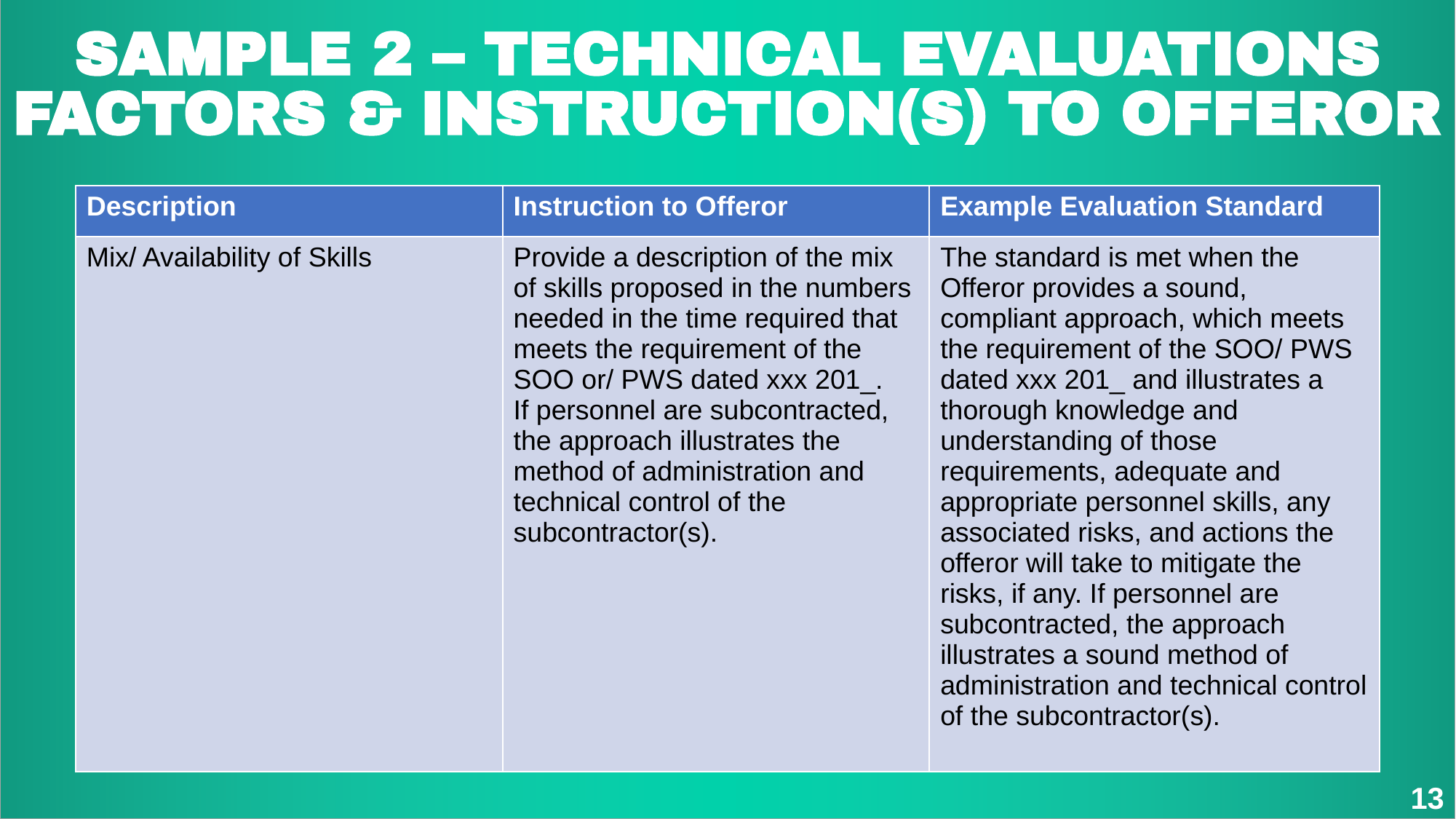

SAMPLE 2 – TECHNICAL EVALUATIONS FACTORS & INSTRUCTION(S) TO OFFEROR
| Description | Instruction to Offeror | Example Evaluation Standard |
| --- | --- | --- |
| Mix/ Availability of Skills | Provide a description of the mix of skills proposed in the numbers needed in the time required that meets the requirement of the SOO or/ PWS dated xxx 201\_. If personnel are subcontracted, the approach illustrates the method of administration and technical control of the subcontractor(s). | The standard is met when the Offeror provides a sound, compliant approach, which meets the requirement of the SOO/ PWS dated xxx 201\_ and illustrates a thorough knowledge and understanding of those requirements, adequate and appropriate personnel skills, any associated risks, and actions the offeror will take to mitigate the risks, if any. If personnel are subcontracted, the approach illustrates a sound method of administration and technical control of the subcontractor(s). |
13